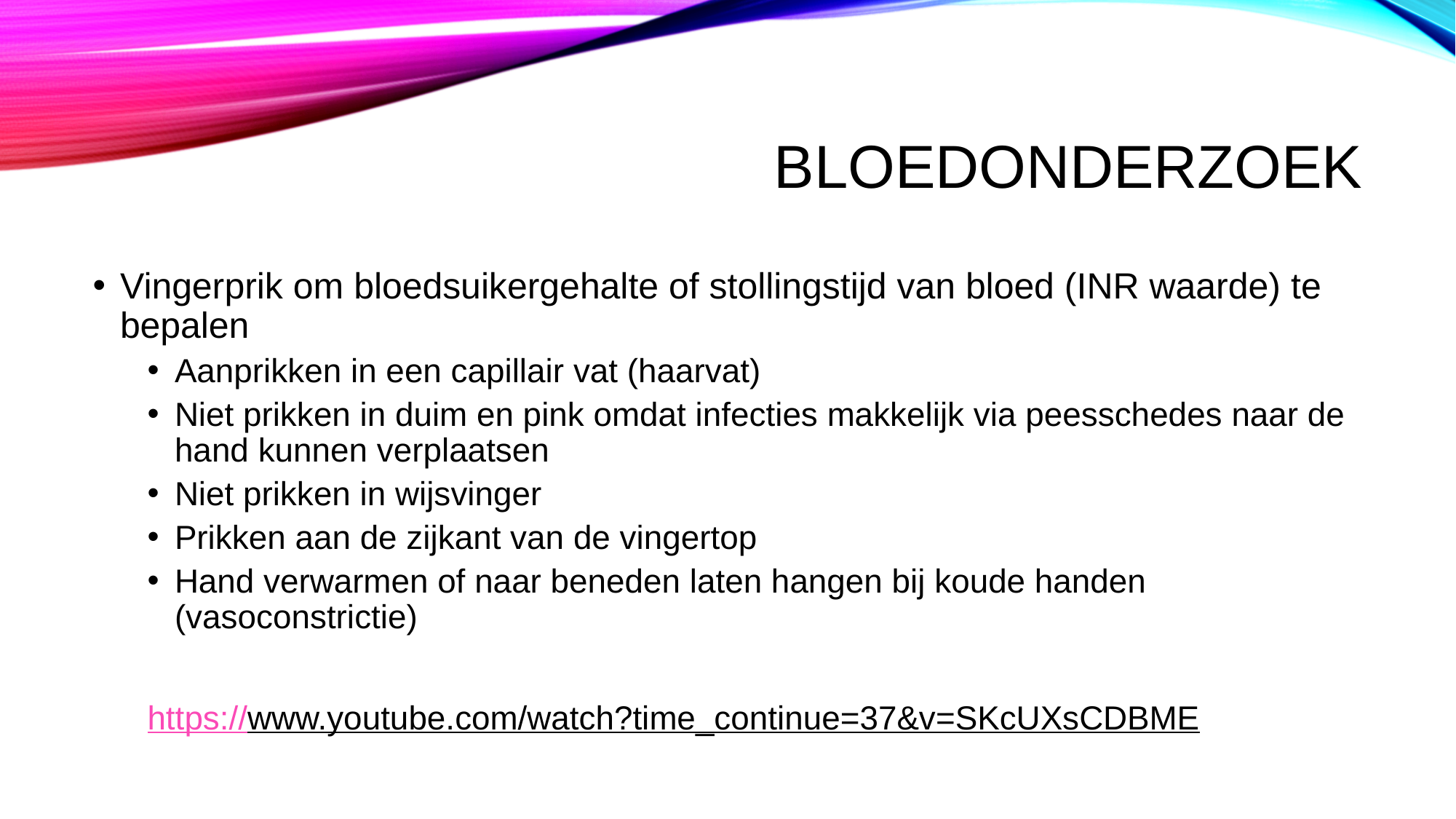

# Bloedonderzoek
Vingerprik om bloedsuikergehalte of stollingstijd van bloed (INR waarde) te bepalen
Aanprikken in een capillair vat (haarvat)
Niet prikken in duim en pink omdat infecties makkelijk via peesschedes naar de hand kunnen verplaatsen
Niet prikken in wijsvinger
Prikken aan de zijkant van de vingertop
Hand verwarmen of naar beneden laten hangen bij koude handen (vasoconstrictie)

https://www.youtube.com/watch?time_continue=37&v=SKcUXsCDBME